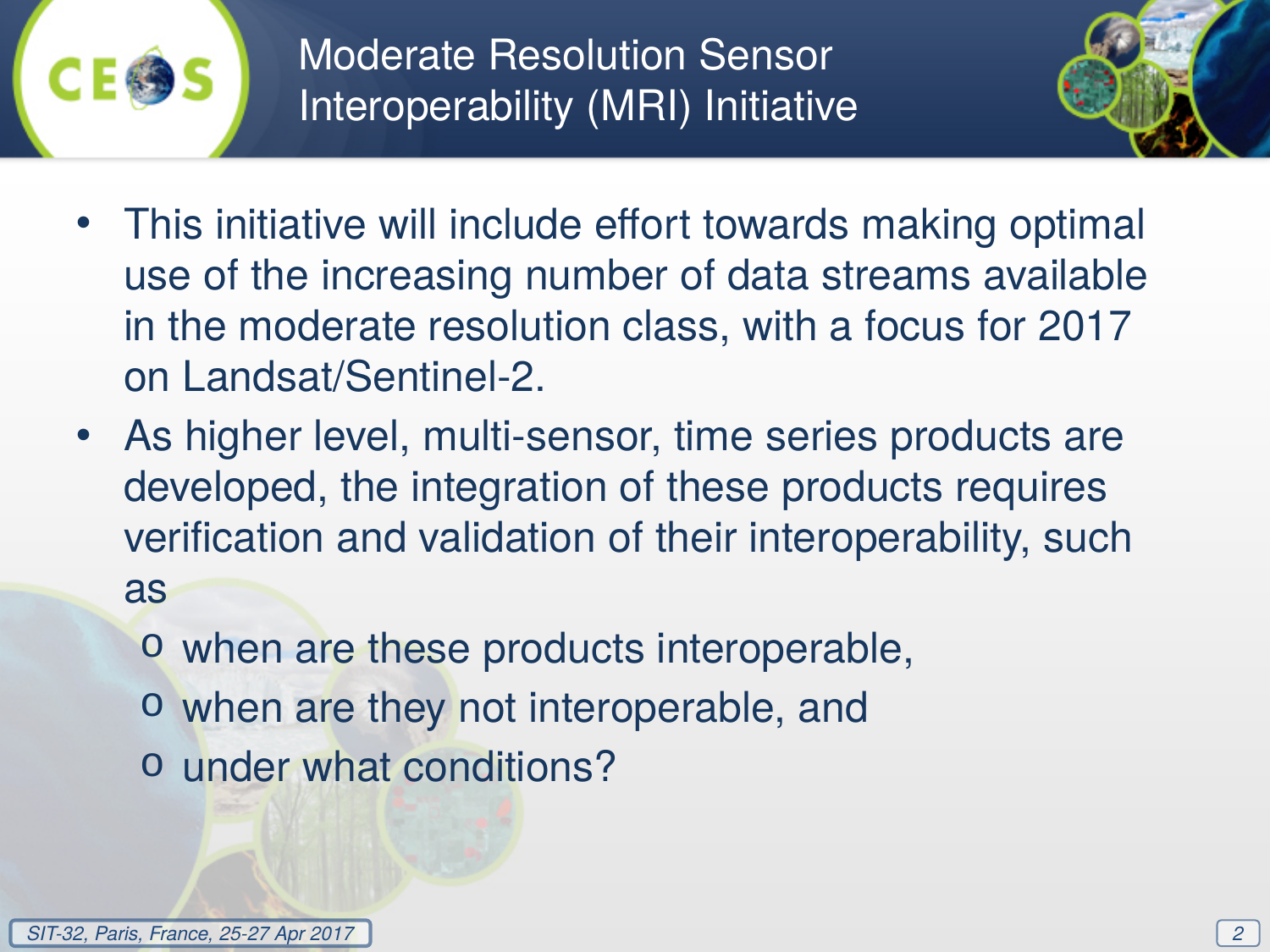

Moderate Resolution Sensor Interoperability (MRI) Initiative
This initiative will include effort towards making optimal use of the increasing number of data streams available in the moderate resolution class, with a focus for 2017 on Landsat/Sentinel-2.
As higher level, multi-sensor, time series products are developed, the integration of these products requires verification and validation of their interoperability, such as
when are these products interoperable,
when are they not interoperable, and
under what conditions?
2